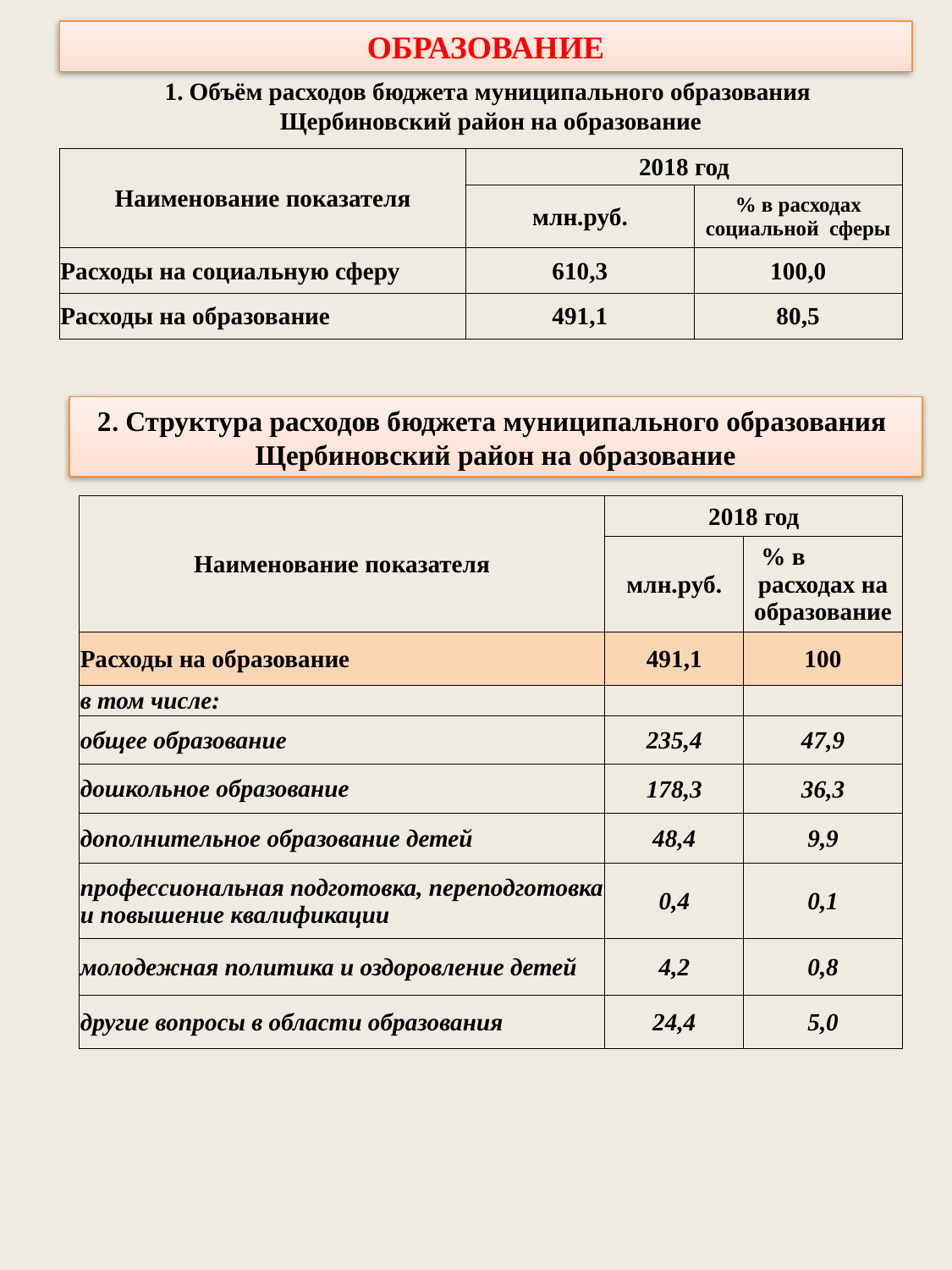

ОБРАЗОВАНИЕ
1. Объём расходов бюджета муниципального образования
Щербиновский район на образование
| Наименование показателя | 2018 год |  |
| --- | --- | --- |
|  | млн.руб. | % в расходах социальной сферы |
| Расходы на социальную сферу | 610,3 | 100,0 |
| Расходы на образование | 491,1 | 80,5 |
2. Структура расходов бюджета муниципального образования
Щербиновский район на образование
| Наименование показателя | 2018 год |  |
| --- | --- | --- |
|  | млн.руб. | % в расходах на образование |
| Расходы на образование | 491,1 | 100 |
| в том числе: |  |  |
| общее образование | 235,4 | 47,9 |
| дошкольное образование | 178,3 | 36,3 |
| дополнительное образование детей | 48,4 | 9,9 |
| профессиональная подготовка, переподготовка и повышение квалификации | 0,4 | 0,1 |
| молодежная политика и оздоровление детей | 4,2 | 0,8 |
| другие вопросы в области образования | 24,4 | 5,0 |